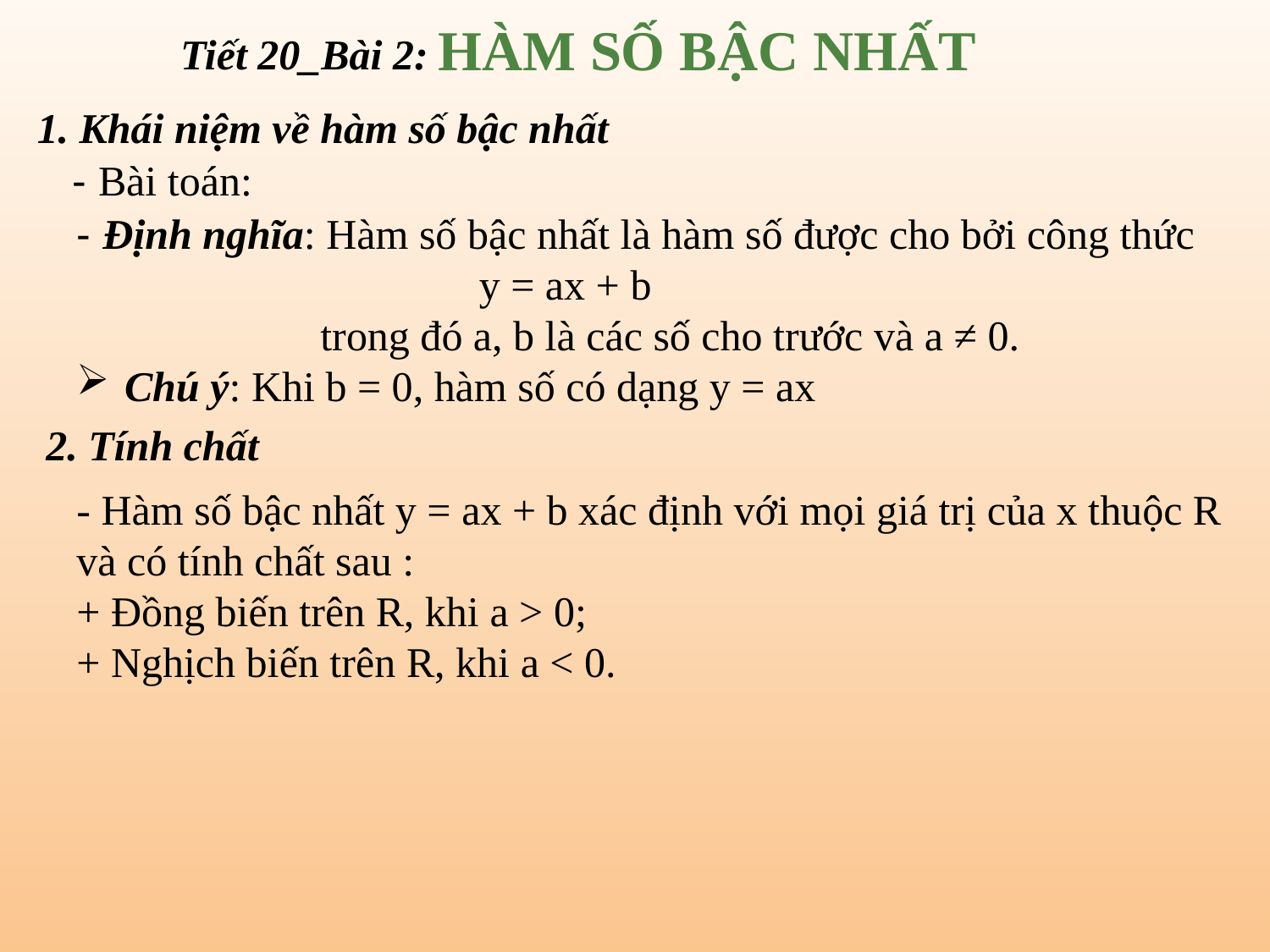

HÀM SỐ BẬC NHẤT
Tiết 20_Bài 2:
1. Khái niệm về hàm số bậc nhất
- Bài toán:
- Định nghĩa: Hàm số bậc nhất là hàm số được cho bởi công thức
                                      y = ax + b
                       trong đó a, b là các số cho trước và a ≠ 0.
Chú ý: Khi b = 0, hàm số có dạng y = ax
2. Tính chất
- Hàm số bậc nhất y = ax + b xác định với mọi giá trị của x thuộc R
và có tính chất sau :
+ Đồng biến trên R, khi a > 0;
+ Nghịch biến trên R, khi a < 0.